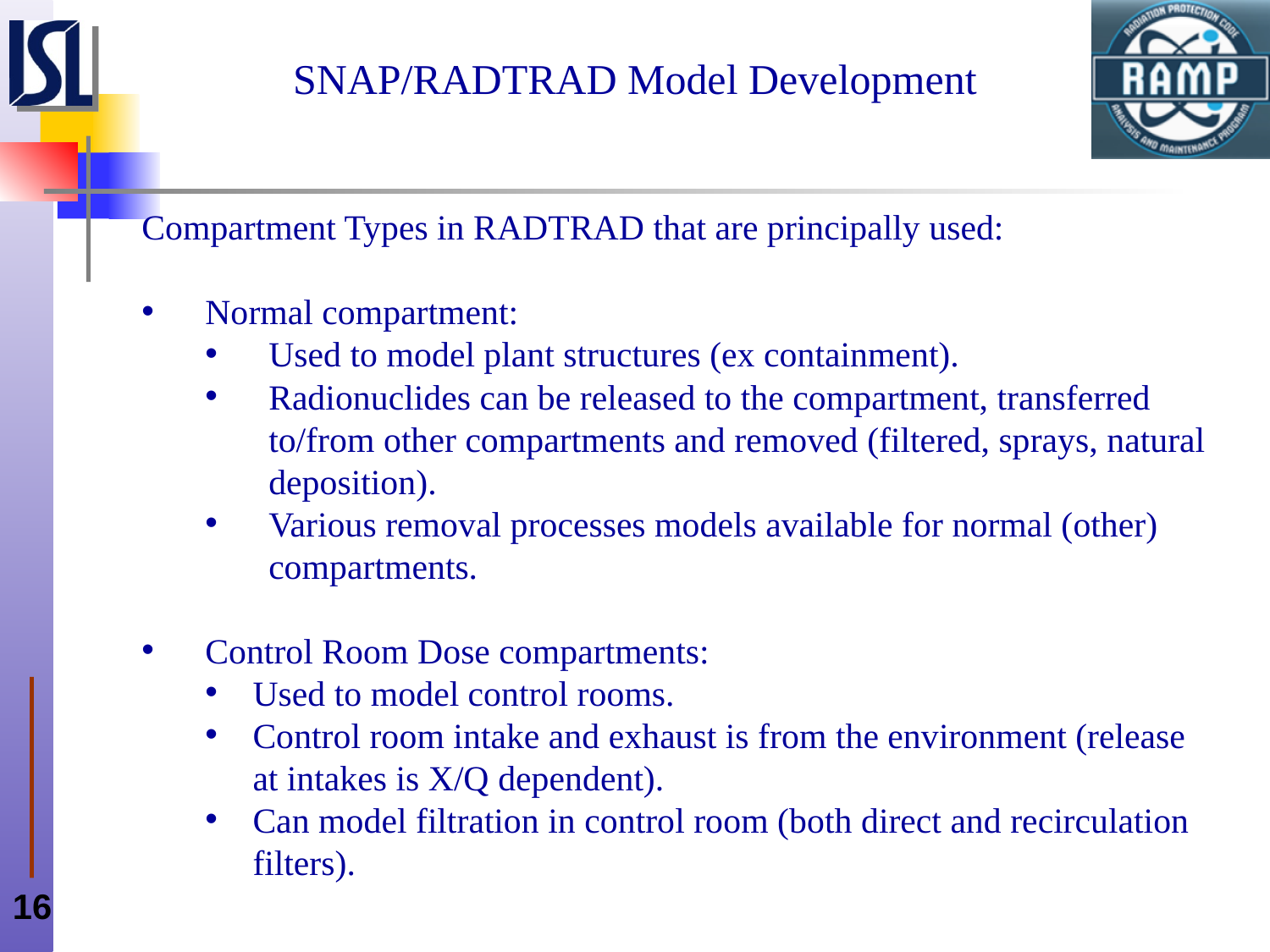

# SNAP/RADTRAD Model Development
Compartment Types in RADTRAD that are principally used:

Normal compartment:
Used to model plant structures (ex containment).
Radionuclides can be released to the compartment, transferred to/from other compartments and removed (filtered, sprays, natural deposition).
Various removal processes models available for normal (other) compartments.

Control Room Dose compartments:
Used to model control rooms.
Control room intake and exhaust is from the environment (release at intakes is X/Q dependent).
Can model filtration in control room (both direct and recirculation filters).